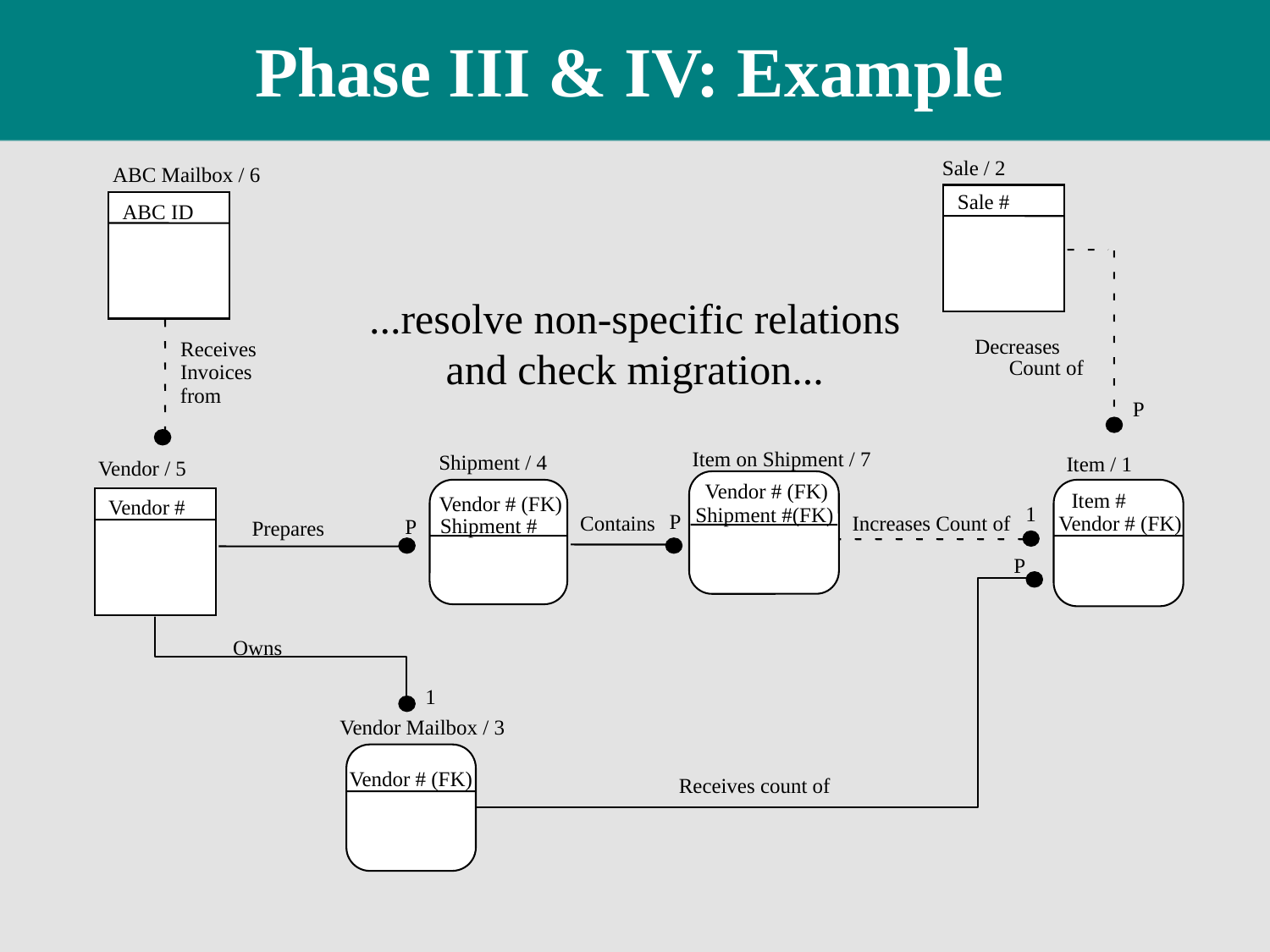

# Phase III & IV: Example
Sale / 2
ABC Mailbox / 6
Sale #

ABC ID

Decreases
Receives

Count of
Invoices

from

P

Item on Shipment / 7
Shipment / 4
Item / 1
Vendor / 5

Vendor # (FK)

Item #
Vendor # (FK)
Vendor #

1
Shipment #(FK)
P
Contains
Increases Count of
Vendor # (FK)
Shipment #
P
Prepares

P

Owns
1

Vendor Mailbox / 3

Vendor # (FK)
Receives count of

...resolve non-specific relations and check migration...